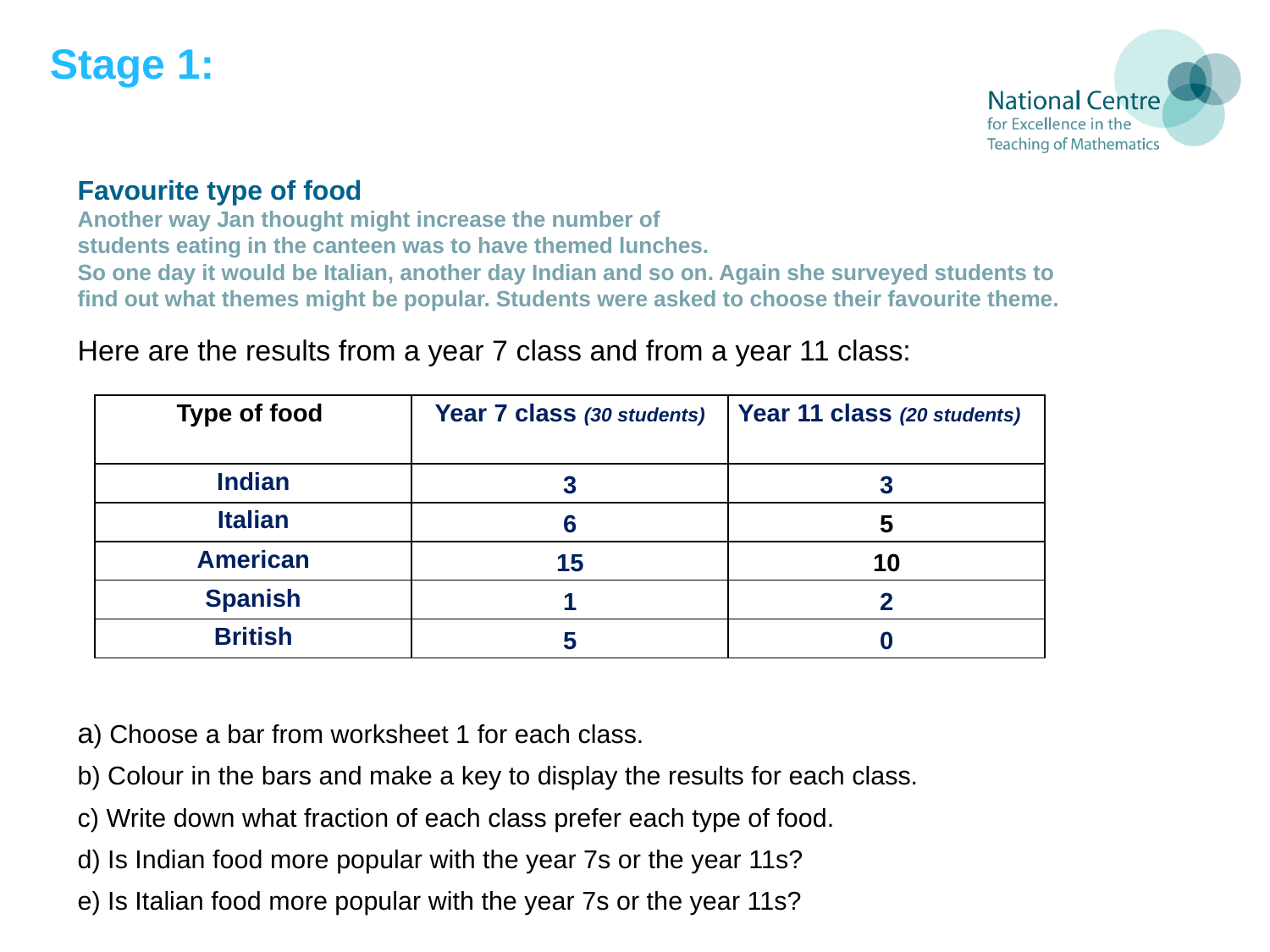

Stage 1:
# Favourite type of food Another way Jan thought might increase the number of students eating in the canteen was to have themed lunches. So one day it would be Italian, another day Indian and so on. Again she surveyed students to find out what themes might be popular. Students were asked to choose their favourite theme.
Here are the results from a year 7 class and from a year 11 class:

a) Choose a bar from worksheet 1 for each class.
b) Colour in the bars and make a key to display the results for each class.
c) Write down what fraction of each class prefer each type of food.
d) Is Indian food more popular with the year 7s or the year 11s?
e) Is Italian food more popular with the year 7s or the year 11s?

| Type of food | Year 7 class (30 students) | Year 11 class (20 students) |
| --- | --- | --- |
| Indian | 3 | 3 |
| Italian | 6 | 5 |
| American | 15 | 10 |
| Spanish | 1 | 2 |
| British | 5 | 0 |